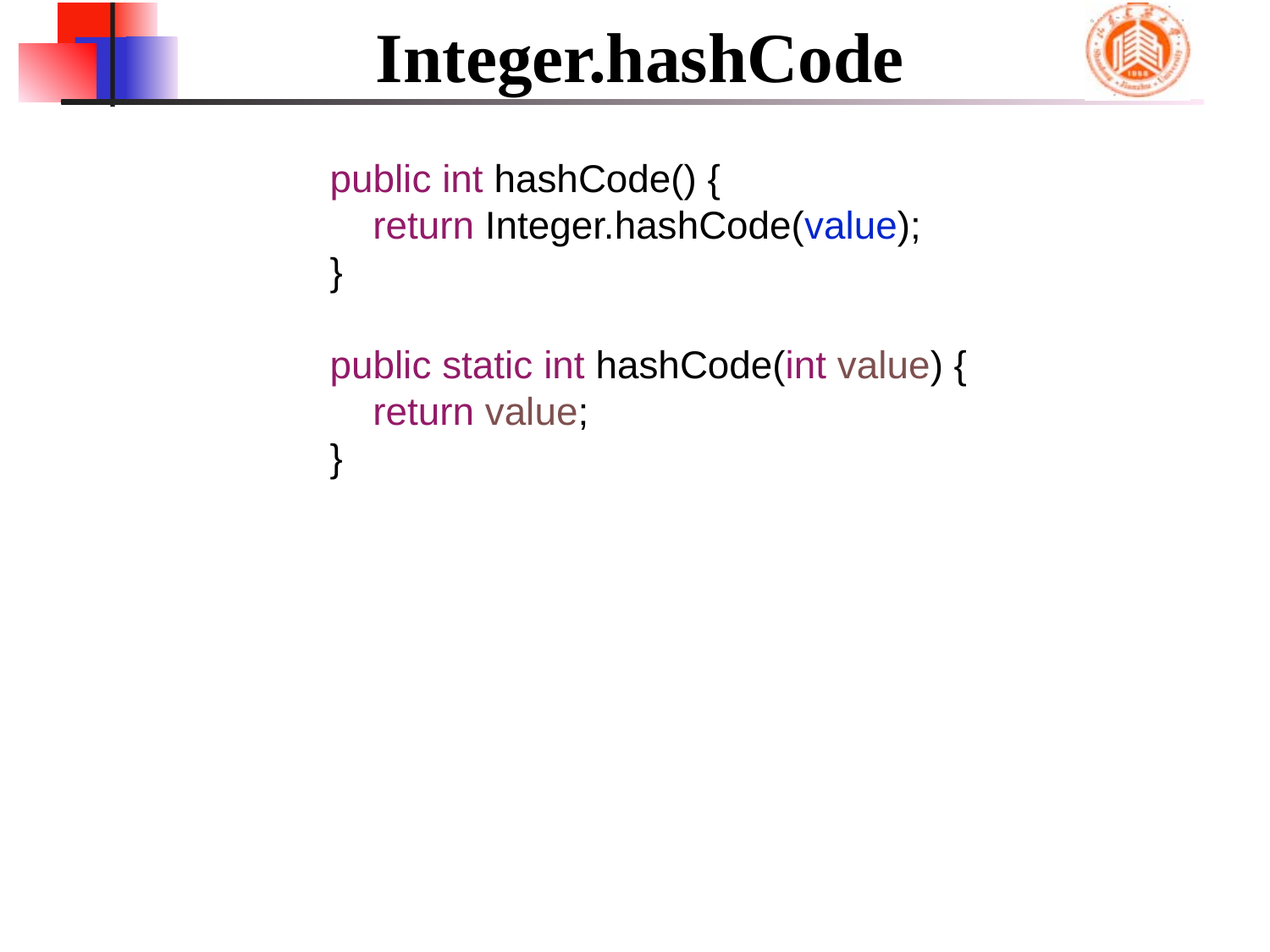

# Integer.hashCode
    public int hashCode() {
        return Integer.hashCode(value);
    }

    public static int hashCode(int value) {
        return value;
    }